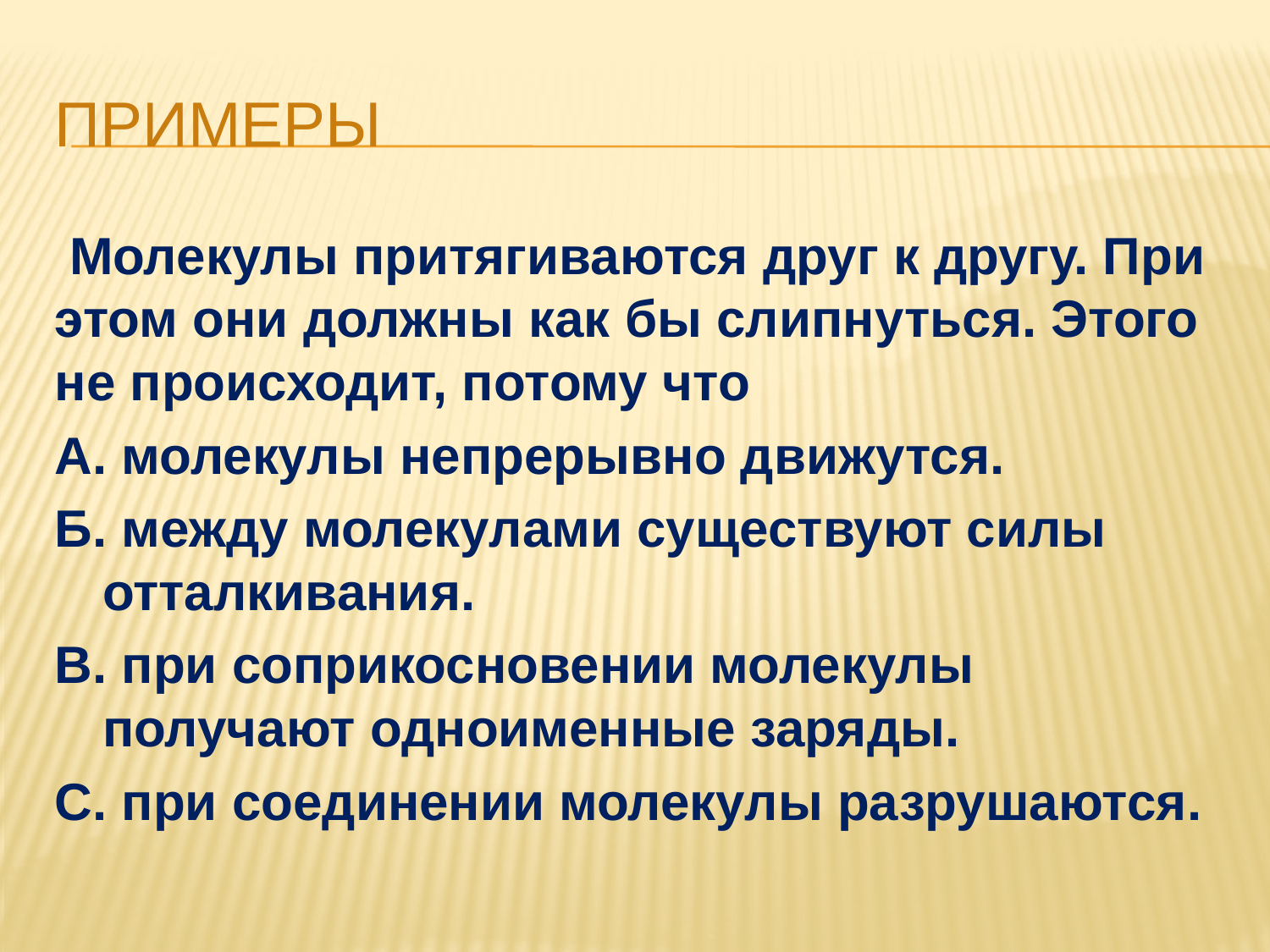

# ПРИМЕРЫ
 Молекулы притягиваются друг к другу. При этом они должны как бы слипнуться. Этого не происходит, потому что
А. молекулы непрерывно движутся.
Б. между молекулами существуют силы отталкивания.
В. при соприкосновении молекулы получают одноименные заряды.
С. при соединении молекулы разрушаются.